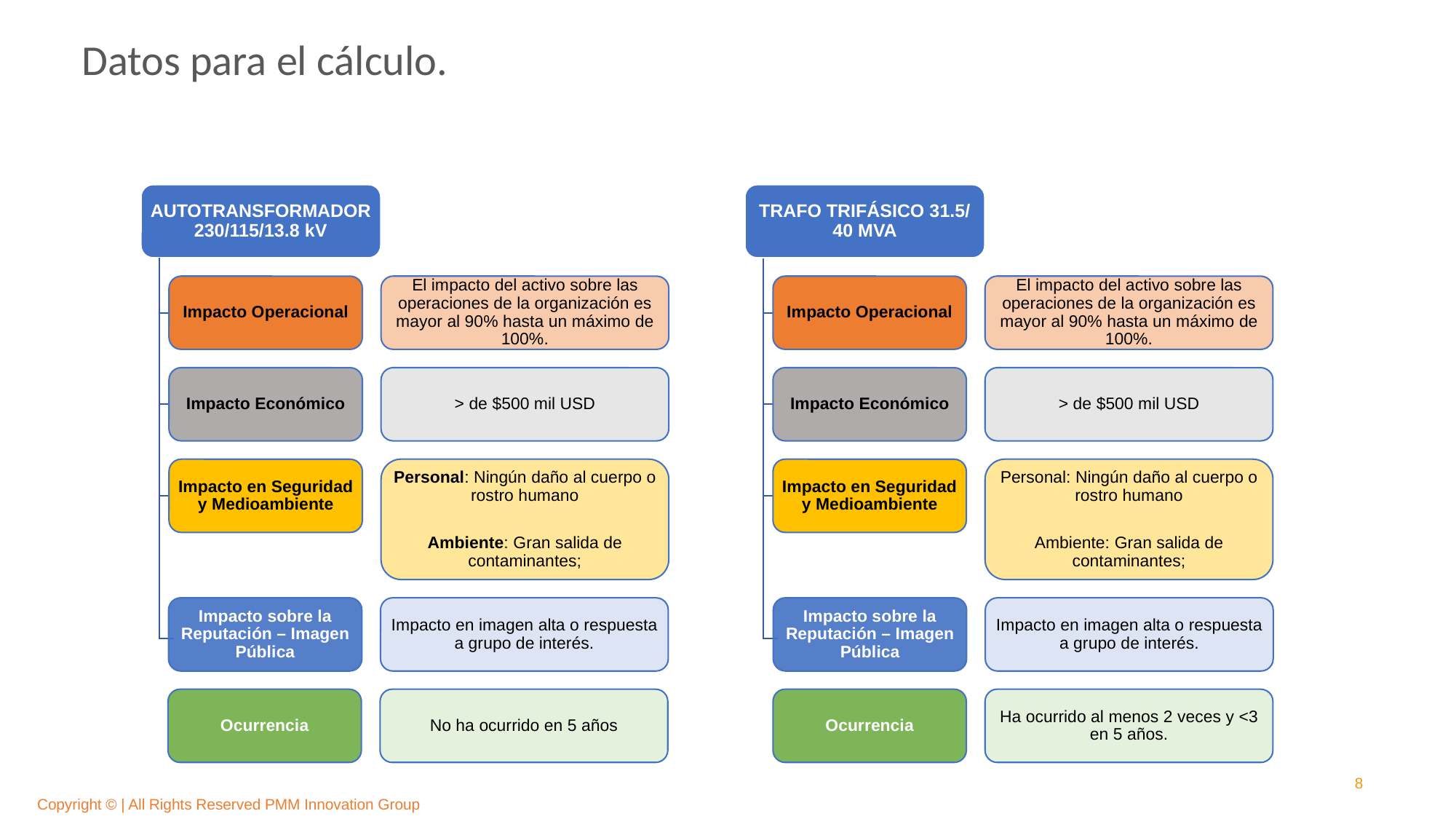

# Datos para el cálculo.
AUTOTRANSFORMADOR 230/115/13.8 kV
TRAFO TRIFÁSICO 31.5/ 40 MVA

Impacto Operacional
El impacto del activo sobre las operaciones de la organización es mayor al 90% hasta un máximo de 100%.
Impacto Operacional
El impacto del activo sobre las operaciones de la organización es mayor al 90% hasta un máximo de 100%.

Impacto Económico
> de $500 mil USD
Impacto Económico
> de $500 mil USD
Impacto en Seguridad y Medioambiente
Personal: Ningún daño al cuerpo o rostro humano

Ambiente: Gran salida de contaminantes;
Impacto en Seguridad y Medioambiente
Personal: Ningún daño al cuerpo o rostro humano

Ambiente: Gran salida de contaminantes;
Impacto sobre la Reputación – Imagen Pública
Impacto en imagen alta o respuesta a grupo de interés.
Impacto sobre la Reputación – Imagen Pública
Impacto en imagen alta o respuesta a grupo de interés.
Ocurrencia
No ha ocurrido en 5 años
Ocurrencia
Ha ocurrido al menos 2 veces y <3 en 5 años.
8